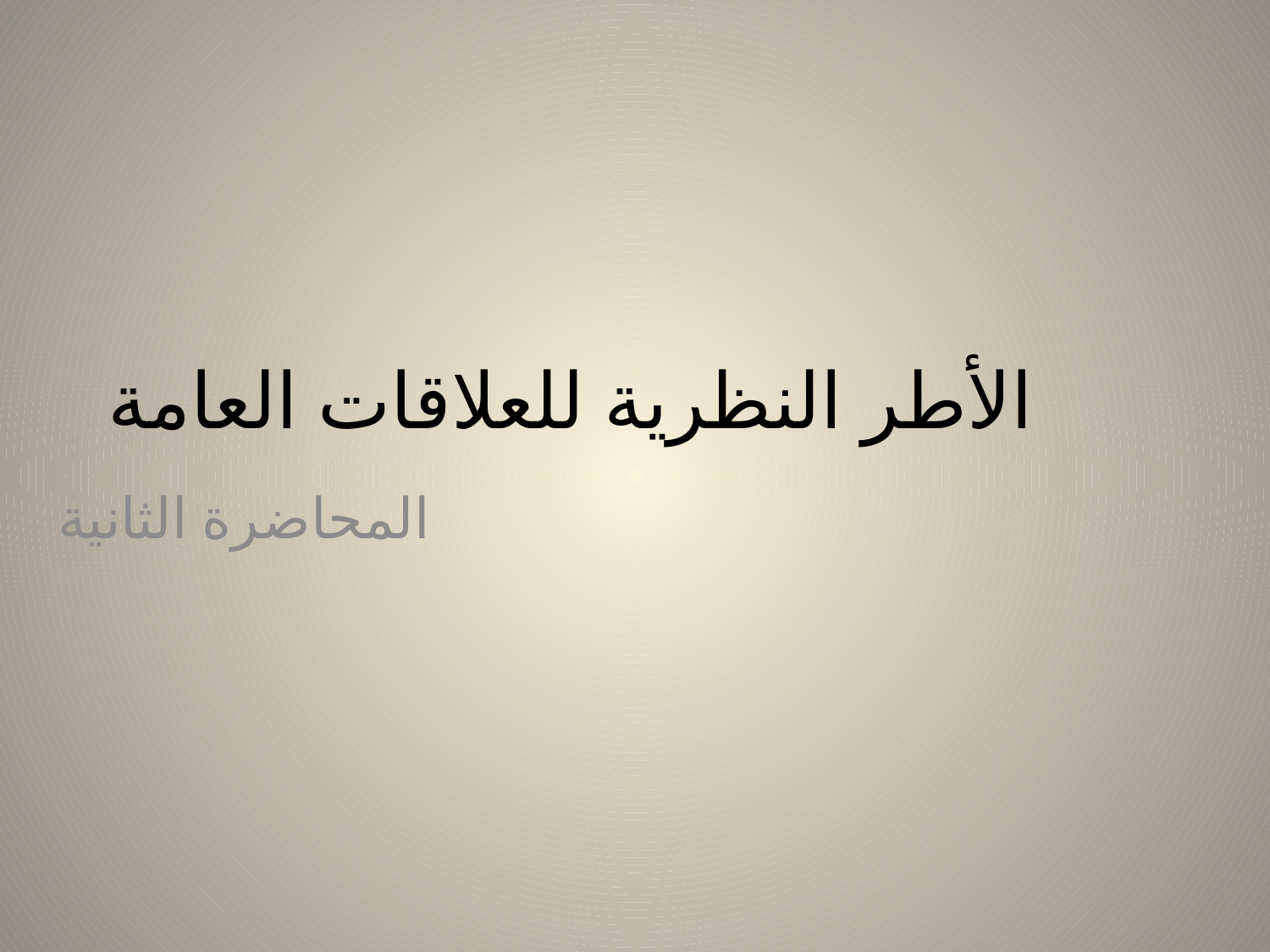

# الأطر النظرية للعلاقات العامة
المحاضرة الثانية